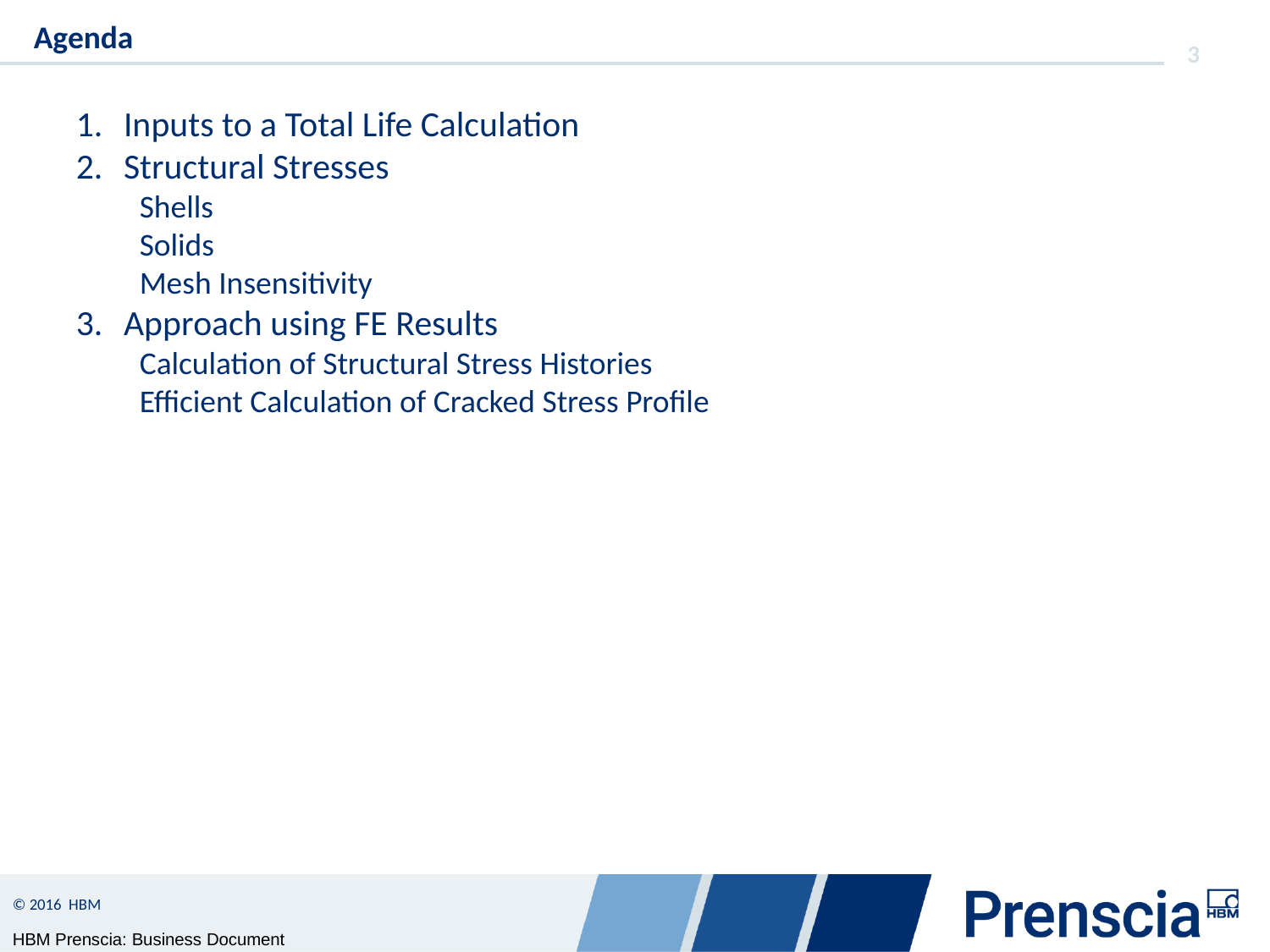

# Agenda
Inputs to a Total Life Calculation
Structural Stresses
Shells
Solids
Mesh Insensitivity
Approach using FE Results
Calculation of Structural Stress Histories
Efficient Calculation of Cracked Stress Profile

3